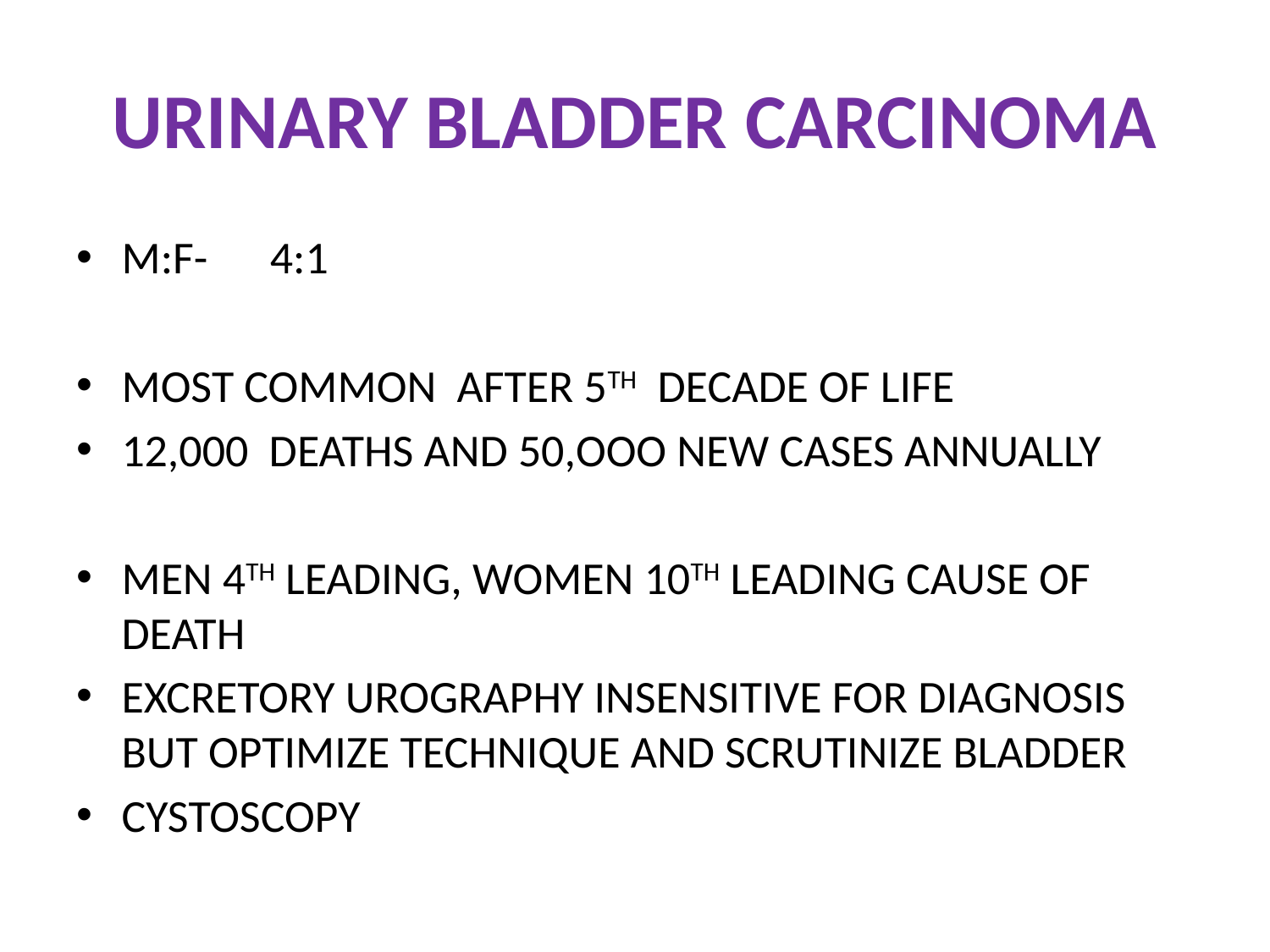

# URINARY BLADDER CARCINOMA
M:F-      4:1

MOST COMMON  AFTER 5TH  DECADE OF LIFE
12,000  DEATHS AND 50,OOO NEW CASES ANNUALLY

MEN 4TH LEADING, WOMEN 10TH LEADING CAUSE OF DEATH
EXCRETORY UROGRAPHY INSENSITIVE FOR DIAGNOSIS BUT OPTIMIZE TECHNIQUE AND SCRUTINIZE BLADDER
CYSTOSCOPY